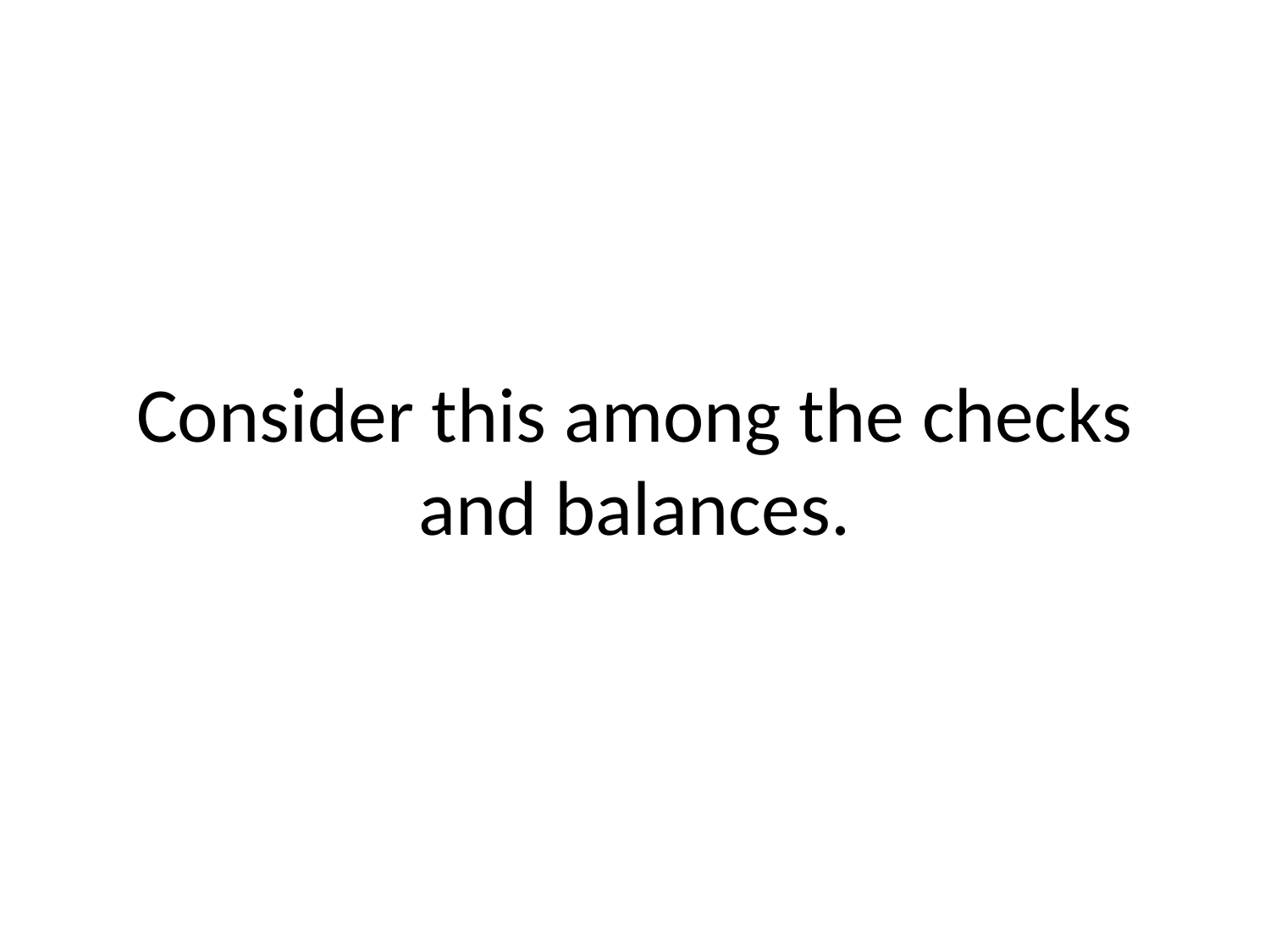

# Consider this among the checks and balances.